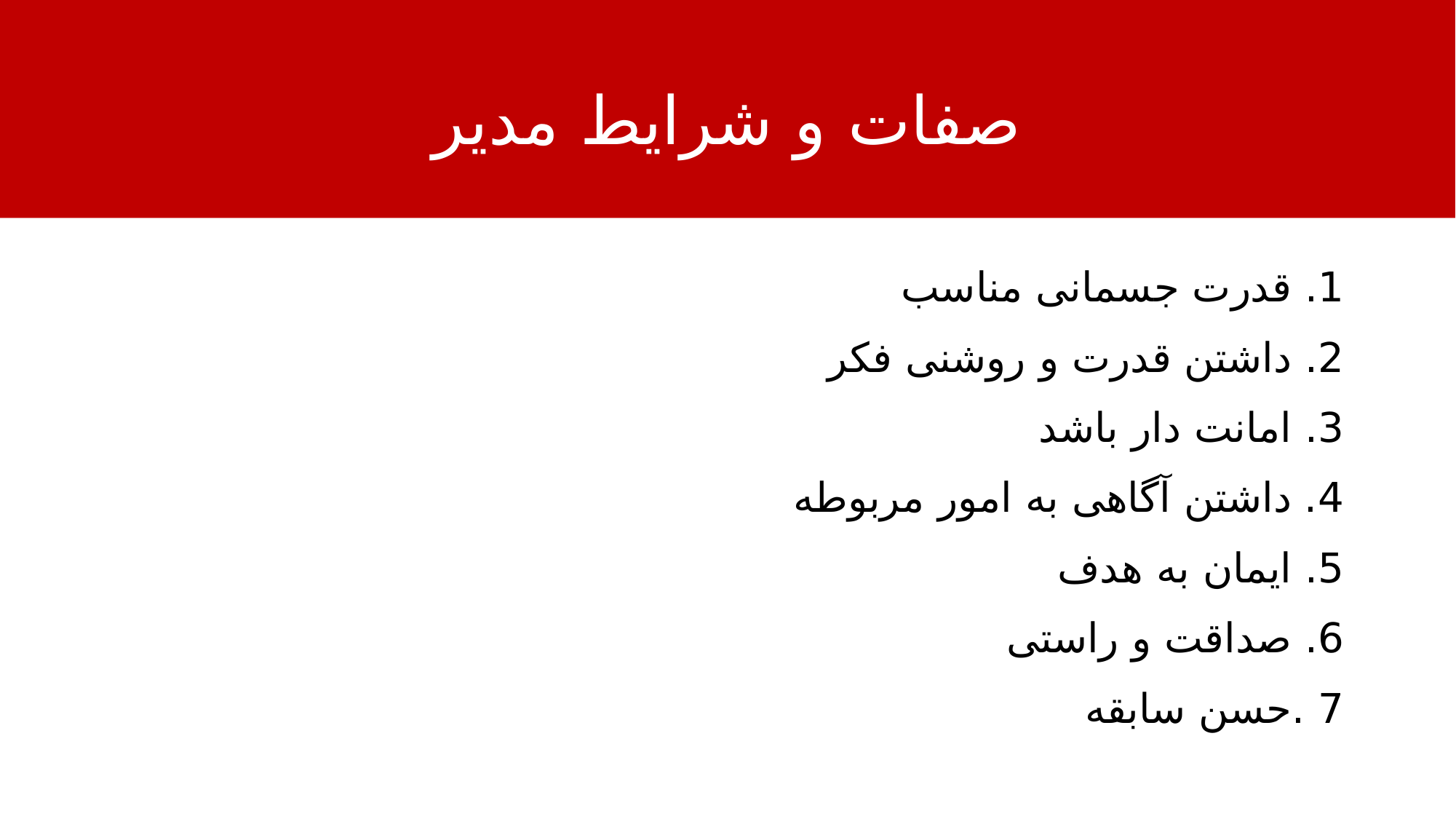

# صفات و شرایط مدیر
1. قدرت جسمانی مناسب
2. داشتن قدرت و روشنی فکر
3. امانت دار باشد
4. داشتن آگاهی به امور مربوطه
5. ایمان به هدف
6. صداقت و راستی
7 .حسن سابقه